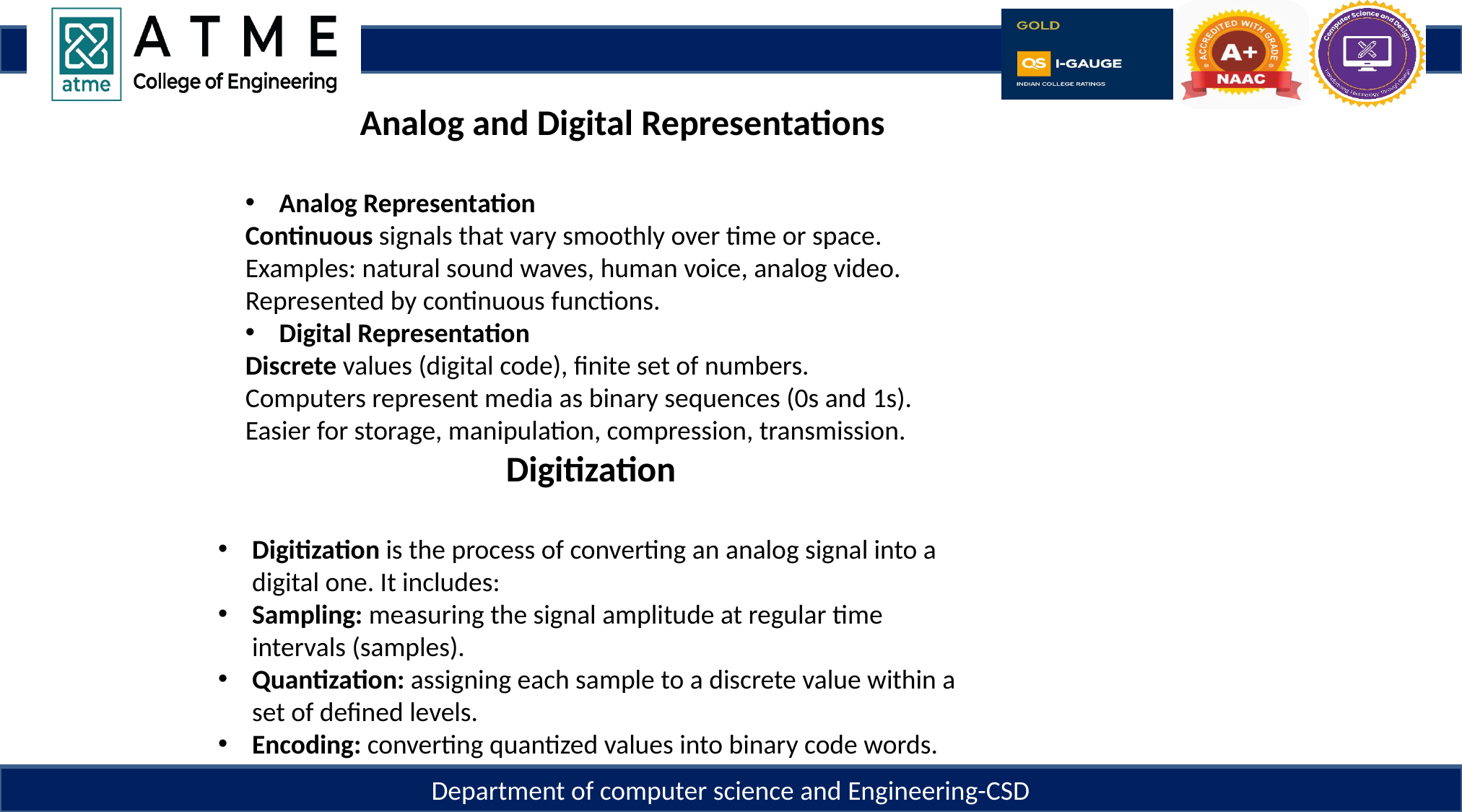

Analog and Digital Representations

Analog Representation
Continuous signals that vary smoothly over time or space.
Examples: natural sound waves, human voice, analog video.
Represented by continuous functions.
Digital Representation
Discrete values (digital code), finite set of numbers.
Computers represent media as binary sequences (0s and 1s).
Easier for storage, manipulation, compression, transmission.

Digitization

Digitization is the process of converting an analog signal into a digital one. It includes:
Sampling: measuring the signal amplitude at regular time intervals (samples).
Quantization: assigning each sample to a discrete value within a set of defined levels.
Encoding: converting quantized values into binary code words.

Department of computer science and Engineering-CSD